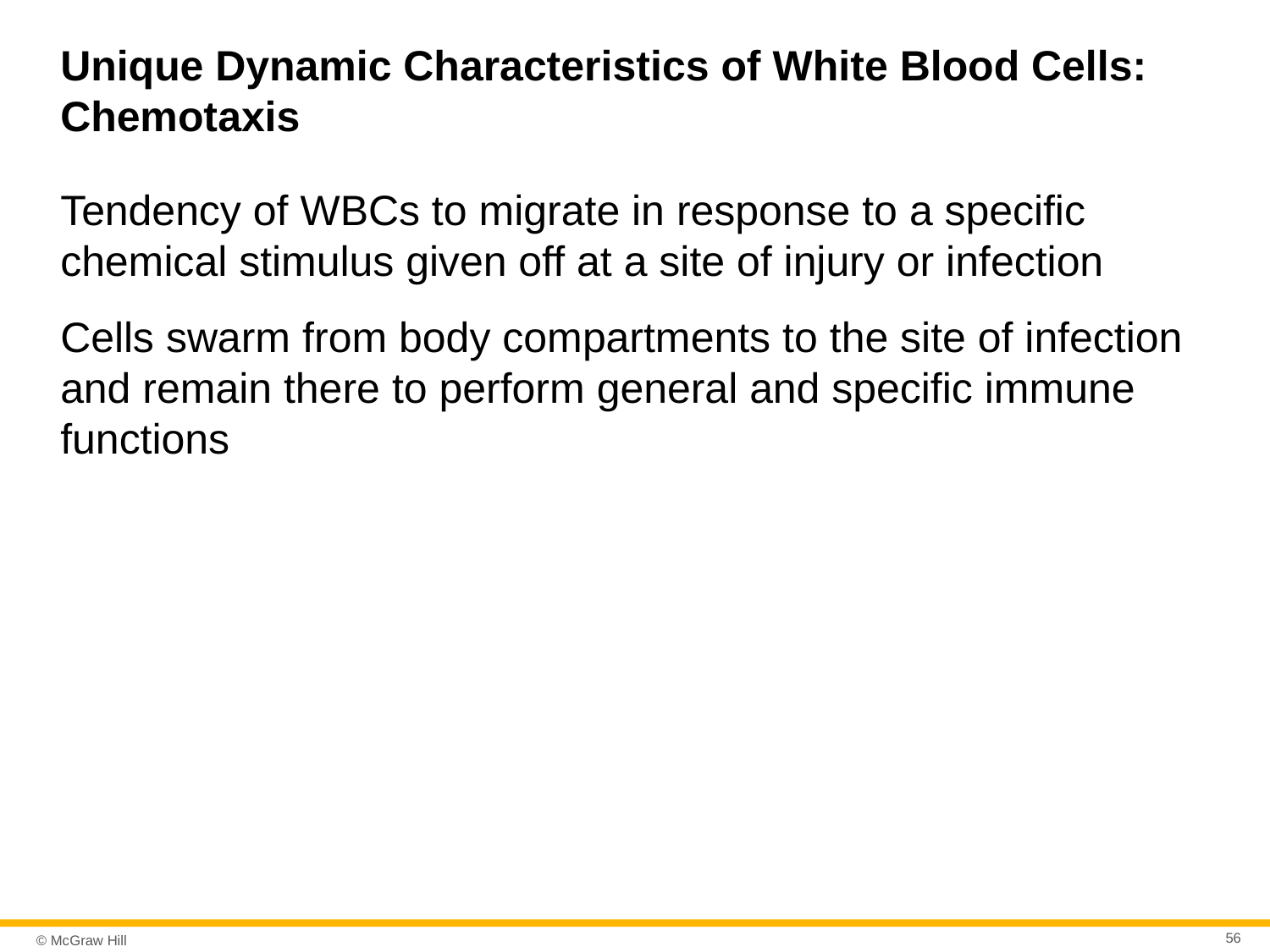

# Unique Dynamic Characteristics of White Blood Cells: Chemotaxis
Tendency of WBCs to migrate in response to a specific chemical stimulus given off at a site of injury or infection
Cells swarm from body compartments to the site of infection and remain there to perform general and specific immune functions